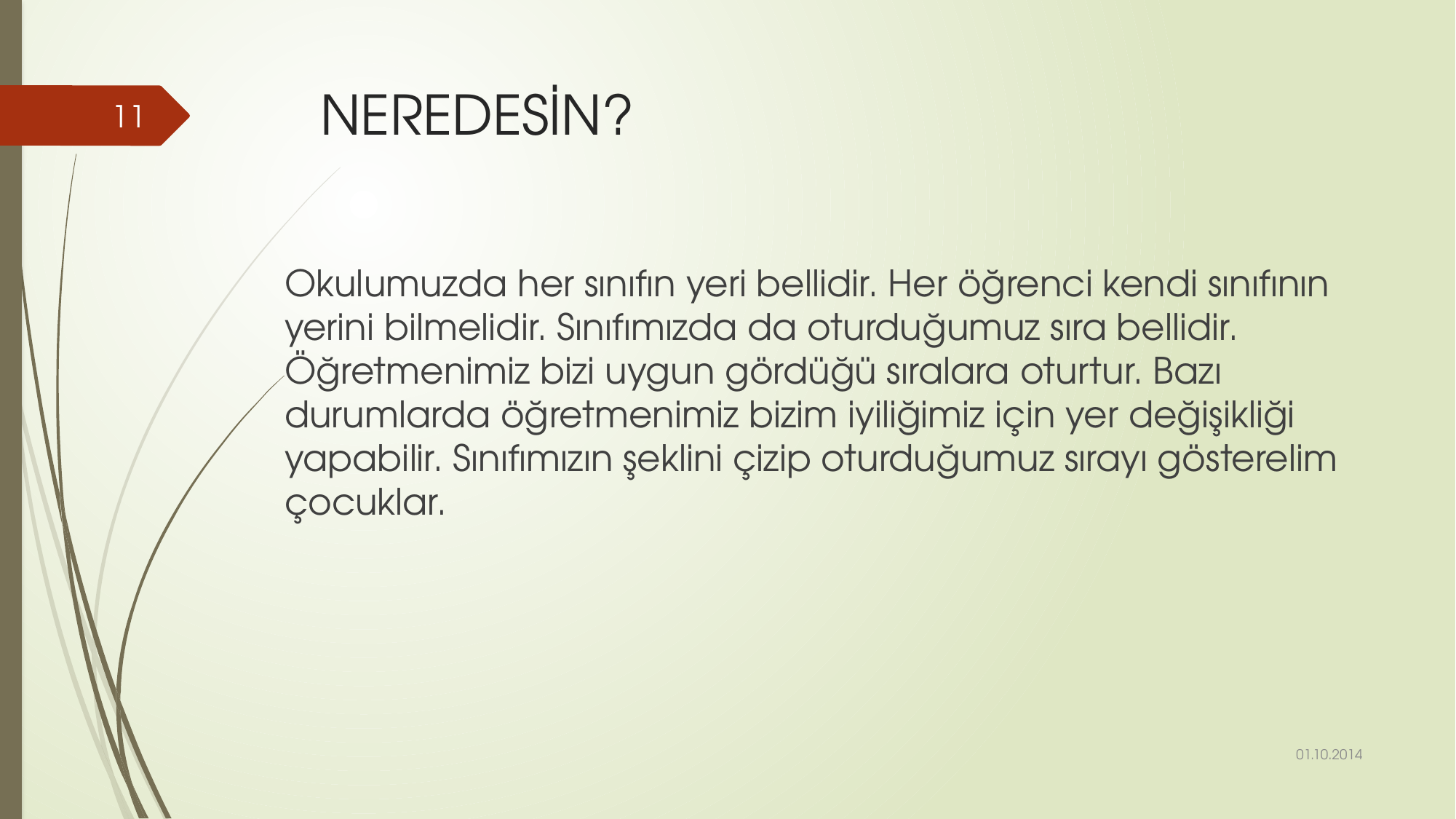

# NEREDESİN?
11
Okulumuzda her sınıfın yeri bellidir. Her öğrenci kendi sınıfının yerini bilmelidir. Sınıfımızda da oturduğumuz sıra bellidir. Öğretmenimiz bizi uygun gördüğü sıralara oturtur. Bazı durumlarda öğretmenimiz bizim iyiliğimiz için yer değişikliği yapabilir. Sınıfımızın şeklini çizip oturduğumuz sırayı gösterelim çocuklar.
01.10.2014